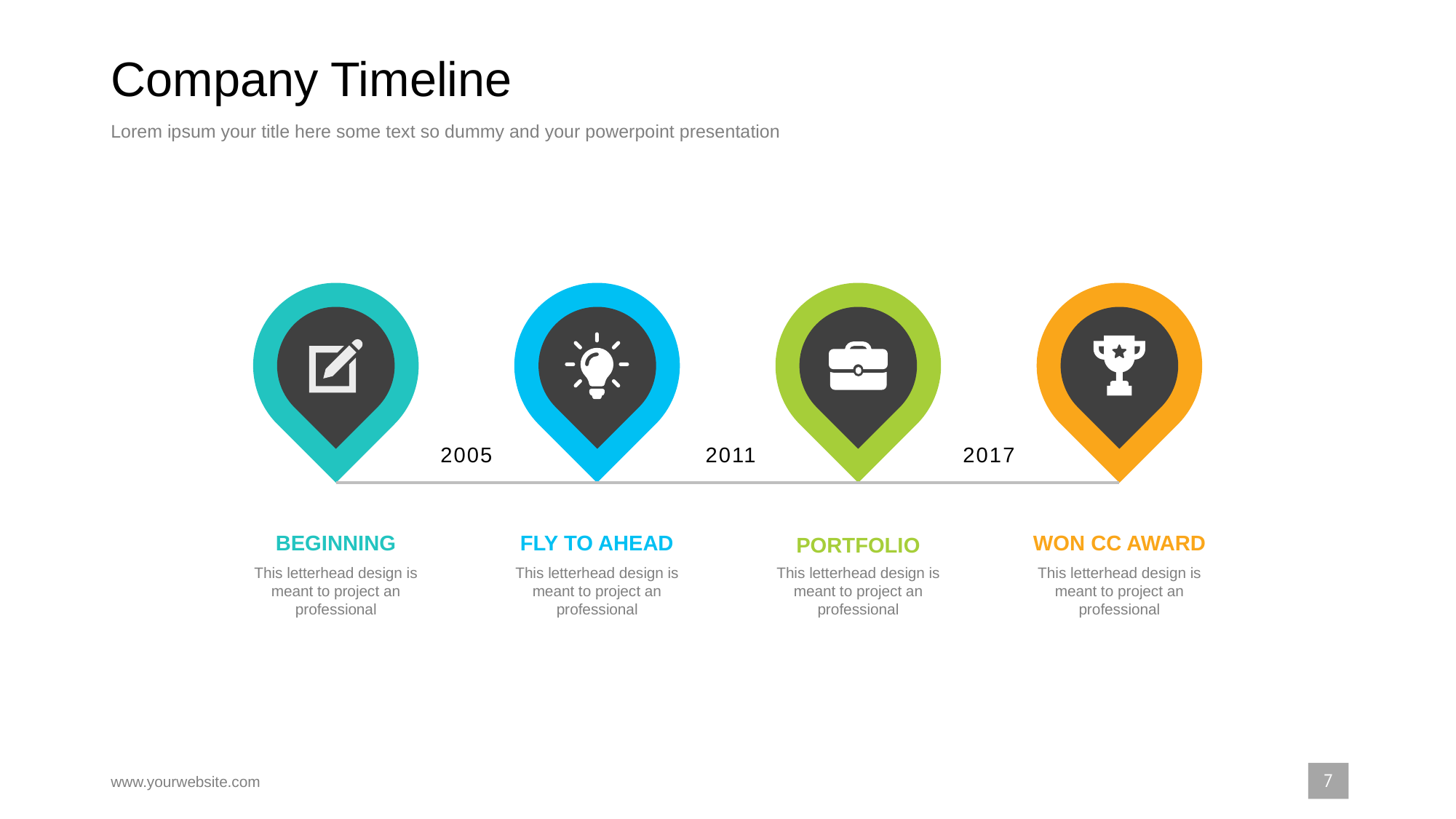

# Company Timeline
Lorem ipsum your title here some text so dummy and your powerpoint presentation

2005
2011
2017
WON CC AWARD
BEGINNING
FLY TO AHEAD
PORTFOLIO
This letterhead design is meant to project an professional
This letterhead design is meant to project an professional
This letterhead design is meant to project an professional
This letterhead design is meant to project an professional
7
www.yourwebsite.com